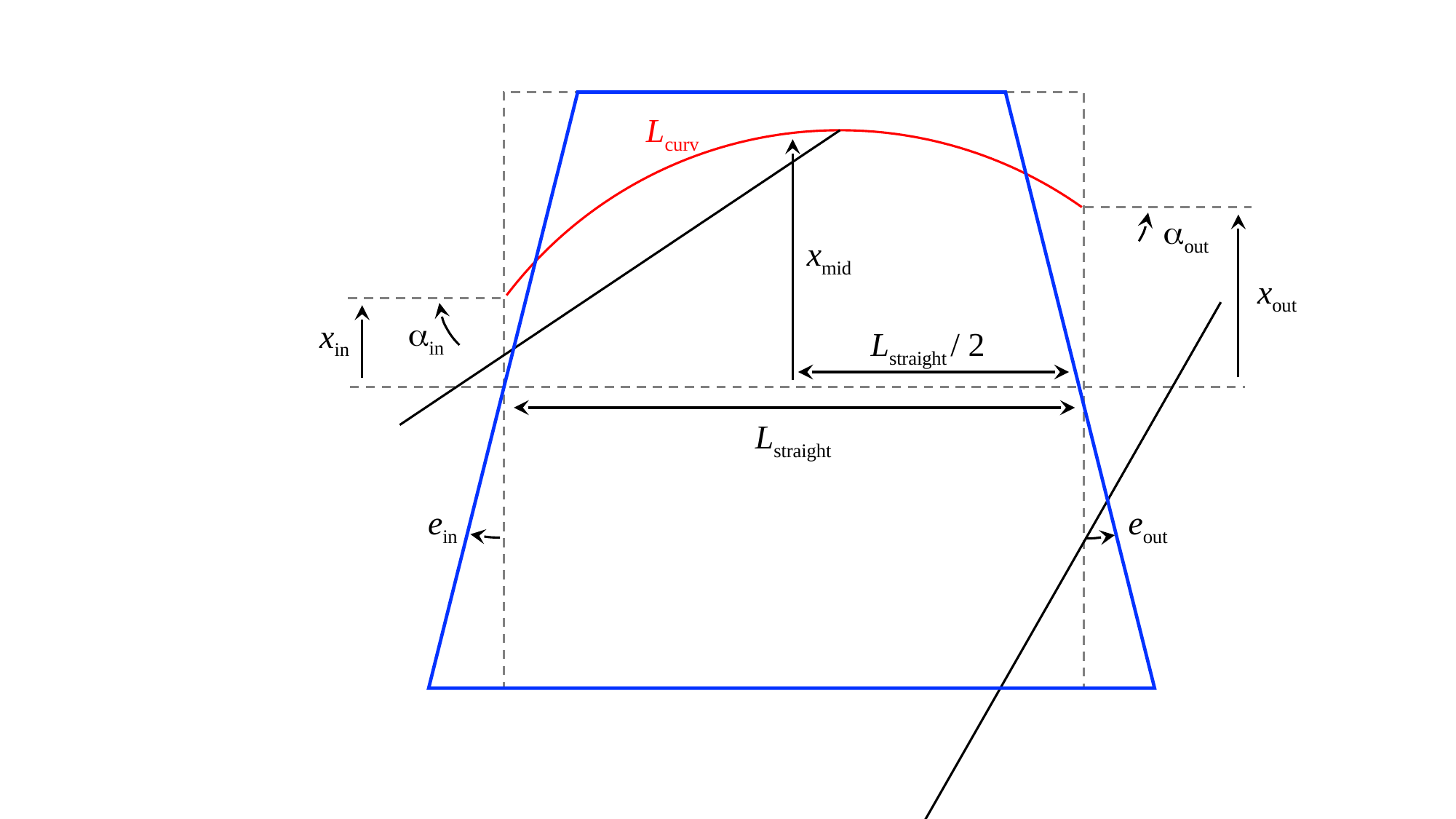

Lcurv

αout
xmid

xout
αin
xin
Lstraight / 2
Lstraight
ein
eout